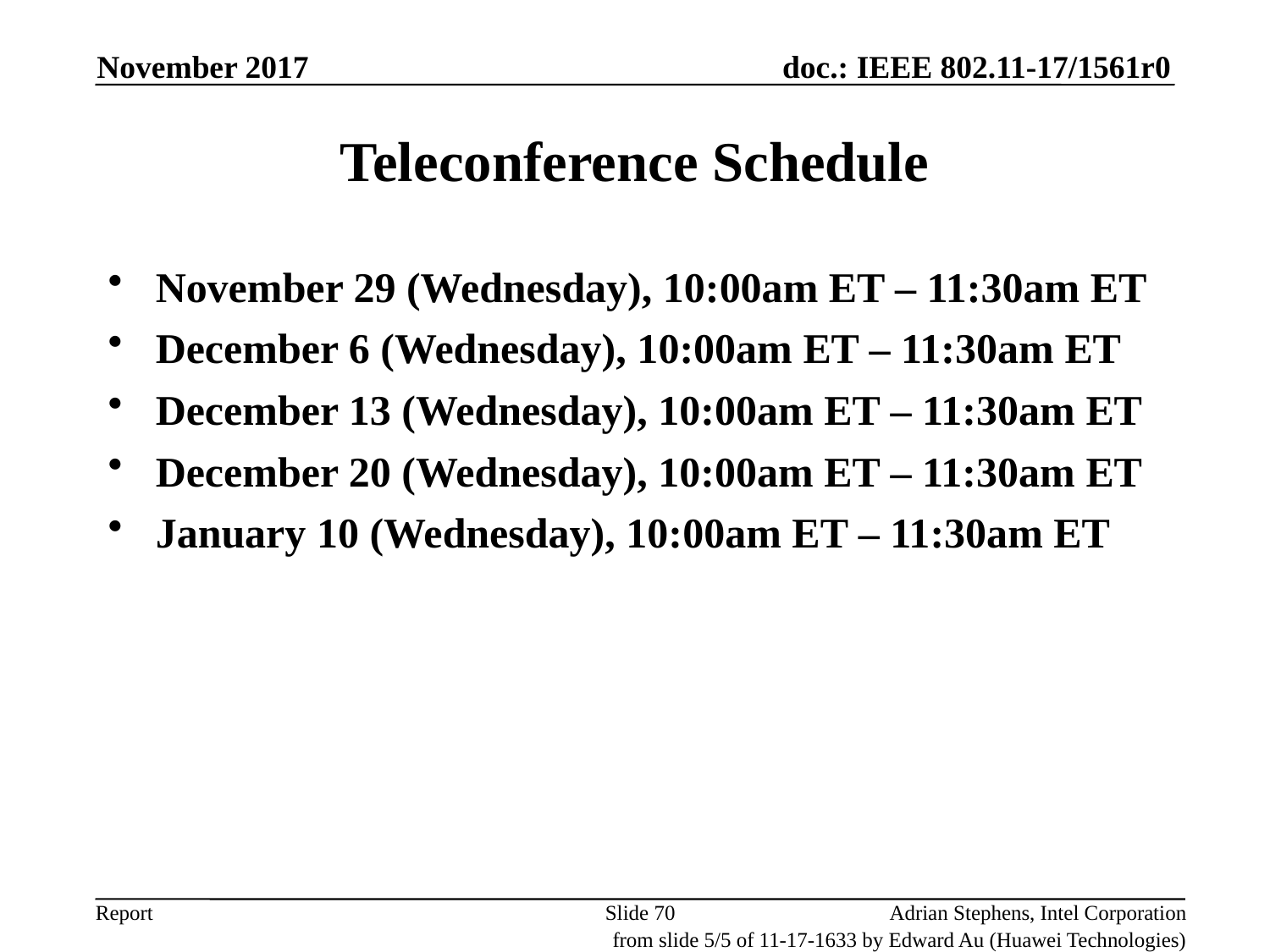

November 2017
Teleconference Schedule
November 29 (Wednesday), 10:00am ET – 11:30am ET
December 6 (Wednesday), 10:00am ET – 11:30am ET
December 13 (Wednesday), 10:00am ET – 11:30am ET
December 20 (Wednesday), 10:00am ET – 11:30am ET
January 10 (Wednesday), 10:00am ET – 11:30am ET

Slide 70
Adrian Stephens, Intel Corporation
from slide 5/5 of 11-17-1633 by Edward Au (Huawei Technologies)